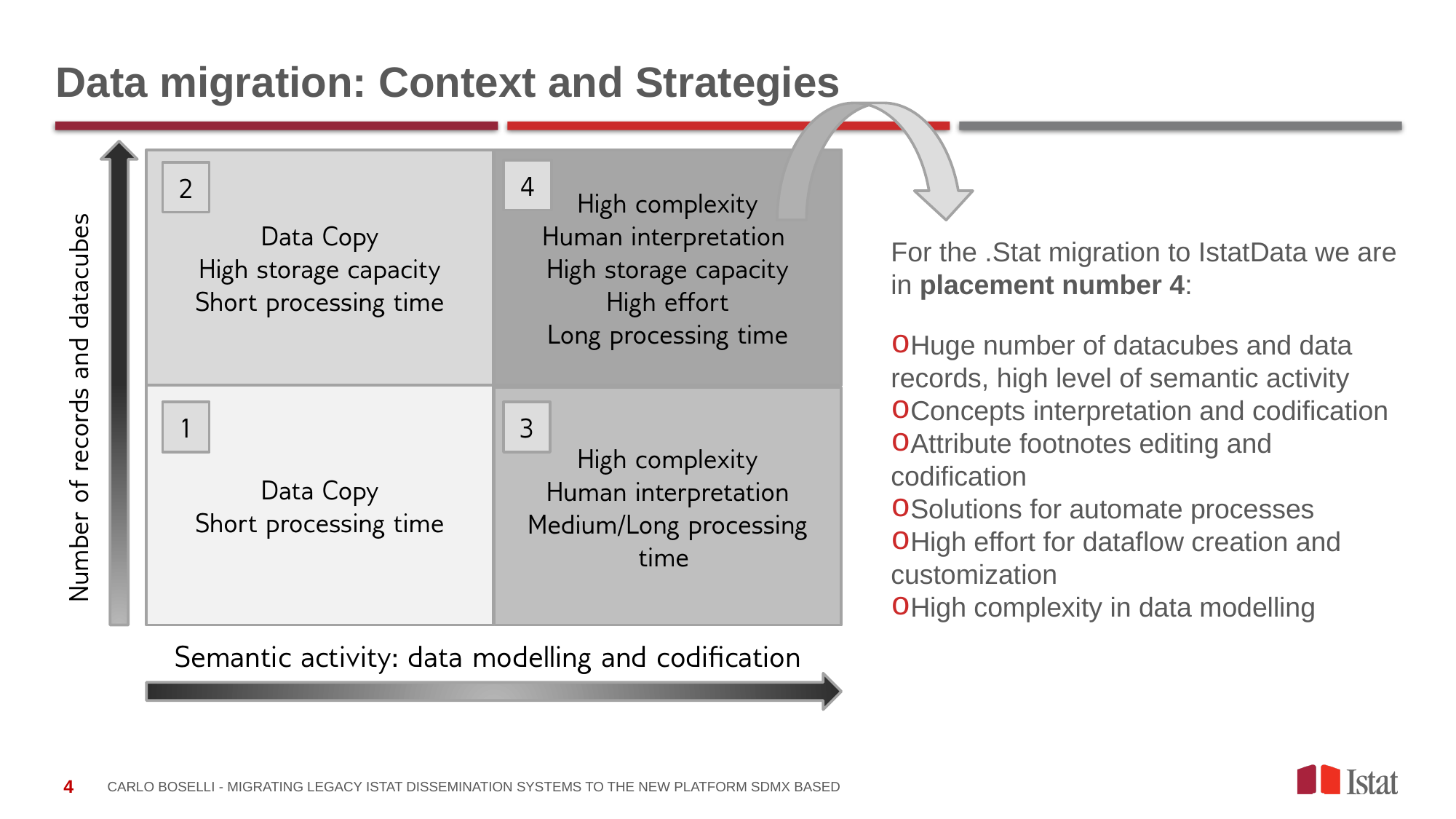

# Data migration: Context and Strategies

Data Copy
High storage capacity
Short processing time
High complexity
Human interpretation
High storage capacity
High effort
Long processing time
4
2
For the .Stat migration to IstatData we are in placement number 4:
Huge number of datacubes and data records, high level of semantic activity
Concepts interpretation and codification
Attribute footnotes editing and codification
Solutions for automate processes
High effort for dataflow creation and customization
High complexity in data modelling

Data Copy
Short processing time
Number of records and datacubes
High complexity
Human interpretation
Medium/Long processing time
1
3
Semantic activity: data modelling and codification
CARLO BOSELLI - Migrating legacy Istat dissemination systems to the new platform SDMX based
4